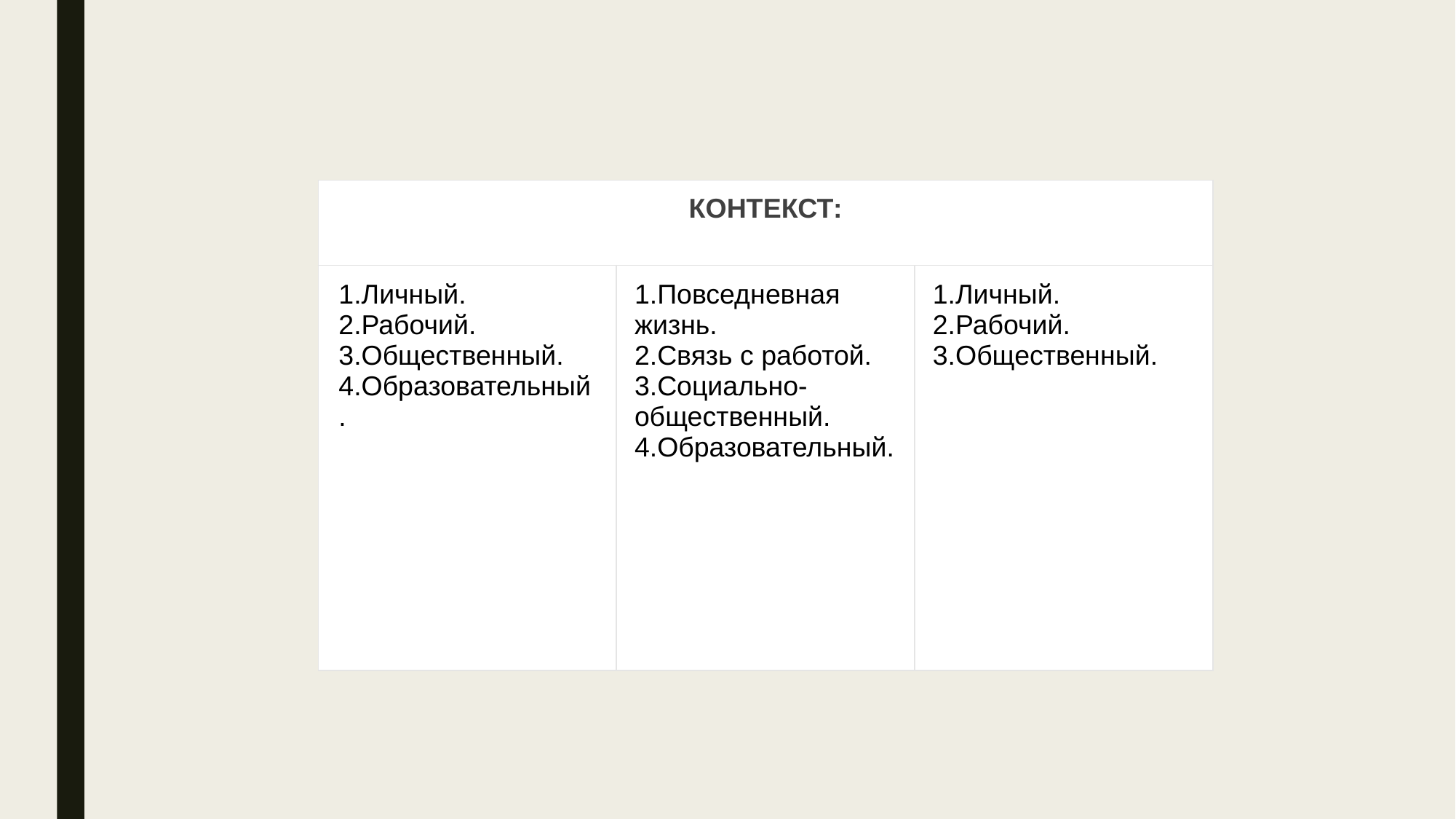

| КОНТЕКСТ: |  |  |
| --- | --- | --- |
| Личный. Рабочий. Общественный. Образовательный. | Повседневная жизнь. Связь с работой. Социально-общественный. Образовательный. | Личный. Рабочий. Общественный. |